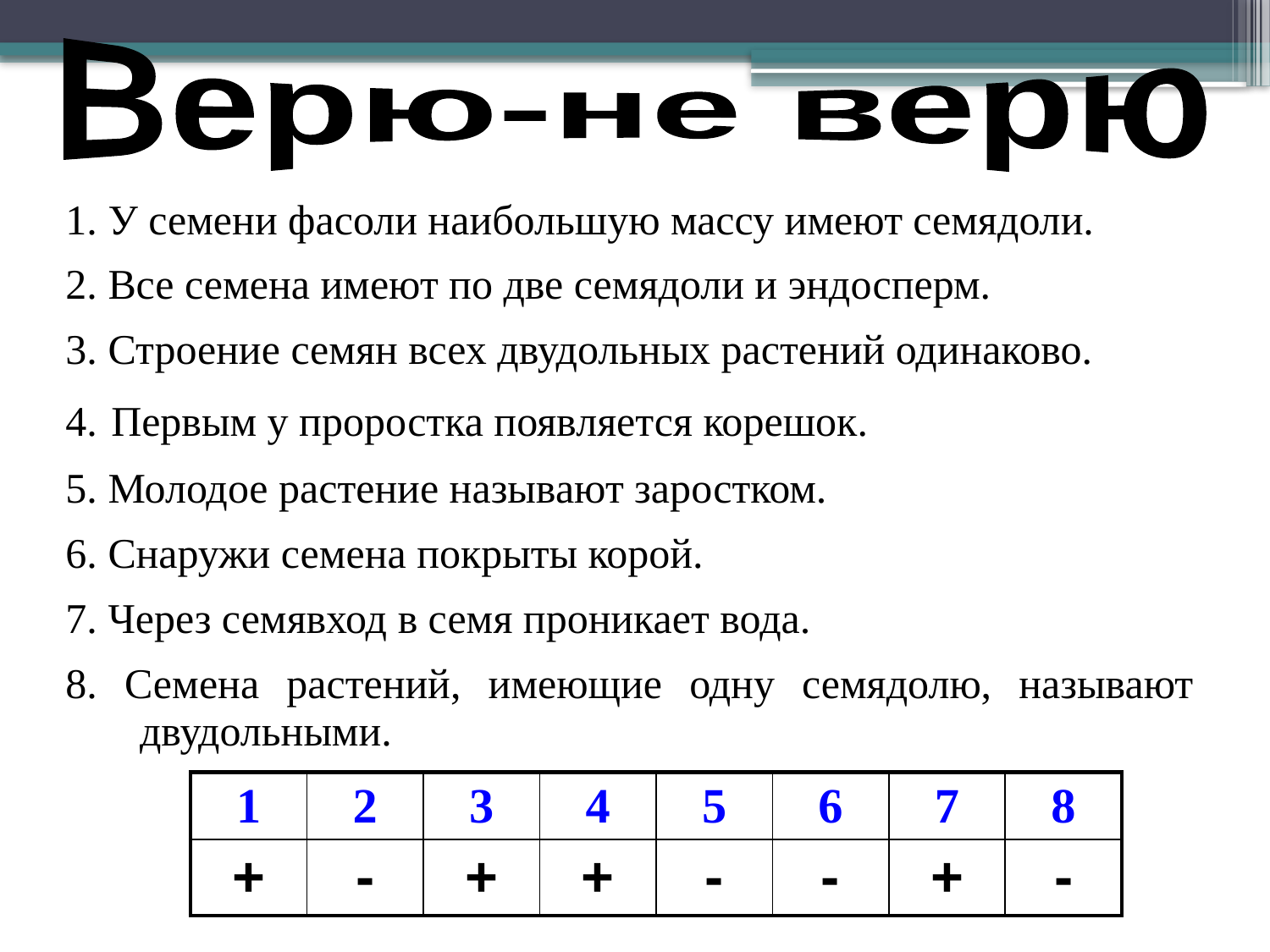

Верю-не верю
| 1. У семени фасоли наибольшую массу имеют семядоли. |
| --- |
| 2. Все семена имеют по две семядоли и эндосперм. |
| 3. Строение семян всех двудольных растений одинаково. |
| 4. Первым у проростка появляется корешок. |
| 5. Молодое растение называют заростком. |
| 6. Снаружи семена покрыты корой. |
| 7. Через семявход в семя проникает вода. |
| 8. Семена растений, имеющие одну семядолю, называют двудольными. |
| 1 | 2 | 3 | 4 | 5 | 6 | 7 | 8 |
| --- | --- | --- | --- | --- | --- | --- | --- |
| + | - | + | + | - | - | + | - |